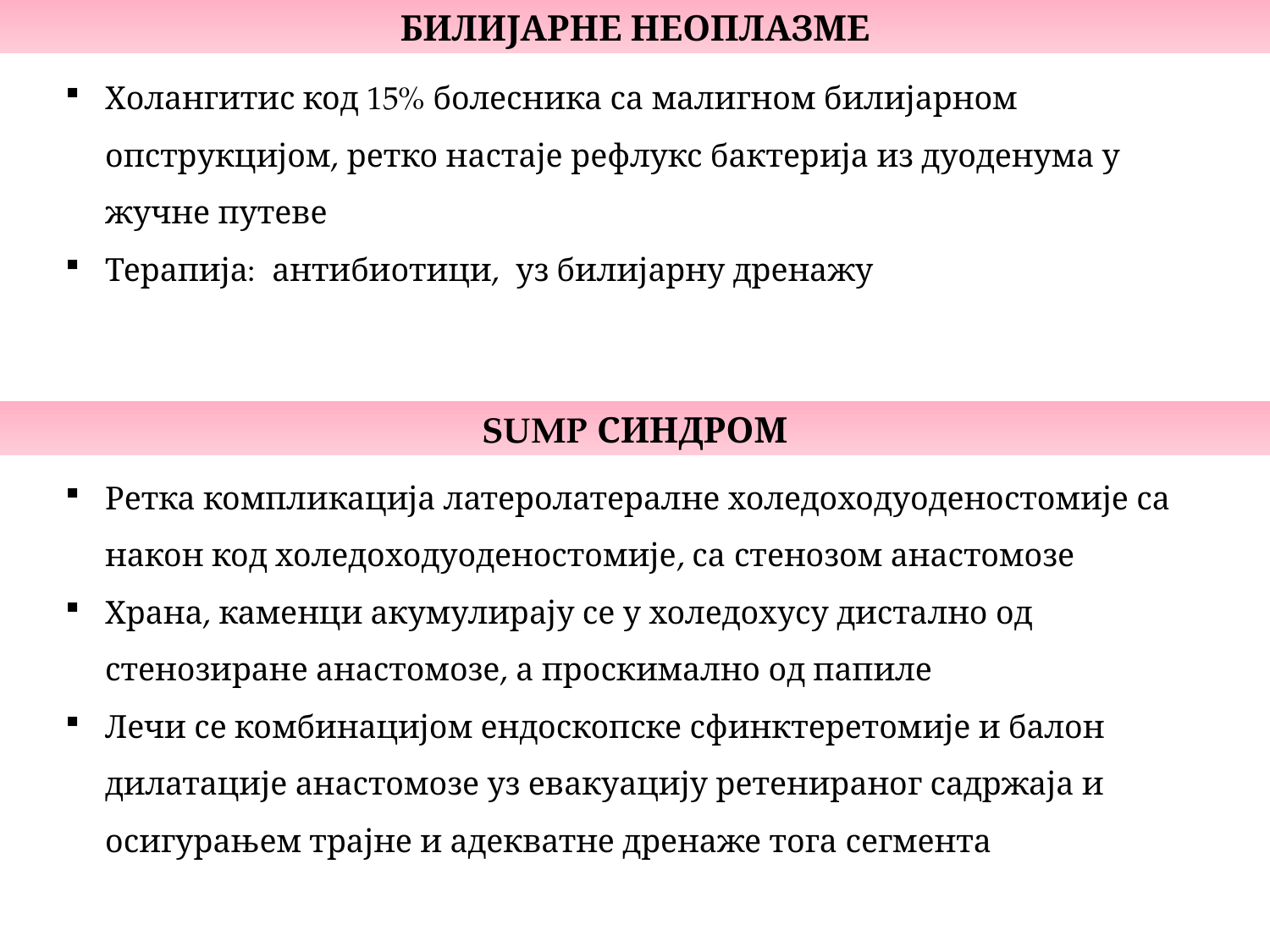

БИЛИЈАРНЕ НЕОПЛАЗМЕ
Холангитис код 15% болесника са малигном билијарном опструкцијом, ретко настаје рефлукс бактерија из дуоденума у жучне путеве
Терапија:  антибиотици,  уз билијарну дренажу

Ретка компликација латеролатералне холедоходуоденостомије са након код холедоходуоденостомије, са стенозом анастомозе
Храна, каменци акумулирају се у холедохусу дистално од стенозиране анастомозе, а проскимално од папиле
Лечи се комбинацијом ендоскопске сфинктеретомије и балон дилатације анастомозе уз евакуацију ретенираног садржаја и осигурањем трајне и адекватне дренаже тога сегмента
SUMP СИНДРОМ